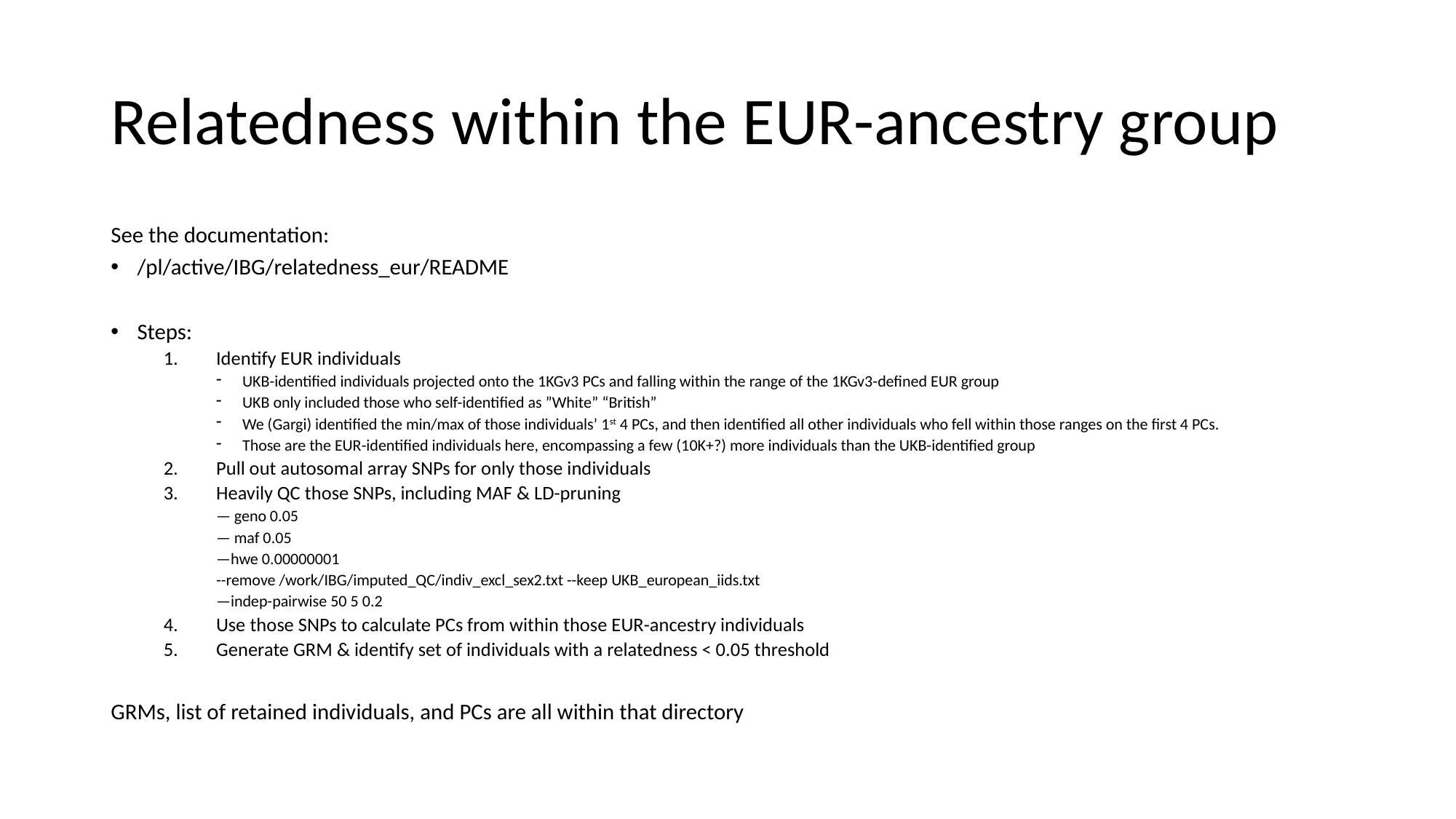

# Relatedness within the EUR-ancestry group
See the documentation:
/pl/active/IBG/relatedness_eur/README

Steps:
Identify EUR individuals
UKB-identified individuals projected onto the 1KGv3 PCs and falling within the range of the 1KGv3-defined EUR group
UKB only included those who self-identified as ”White” “British”
We (Gargi) identified the min/max of those individuals’ 1st 4 PCs, and then identified all other individuals who fell within those ranges on the first 4 PCs.
Those are the EUR-identified individuals here, encompassing a few (10K+?) more individuals than the UKB-identified group
Pull out autosomal array SNPs for only those individuals
Heavily QC those SNPs, including MAF & LD-pruning
— geno 0.05
— maf 0.05
—hwe 0.00000001
--remove /work/IBG/imputed_QC/indiv_excl_sex2.txt --keep UKB_european_iids.txt
—indep-pairwise 50 5 0.2
Use those SNPs to calculate PCs from within those EUR-ancestry individuals
Generate GRM & identify set of individuals with a relatedness < 0.05 threshold

GRMs, list of retained individuals, and PCs are all within that directory